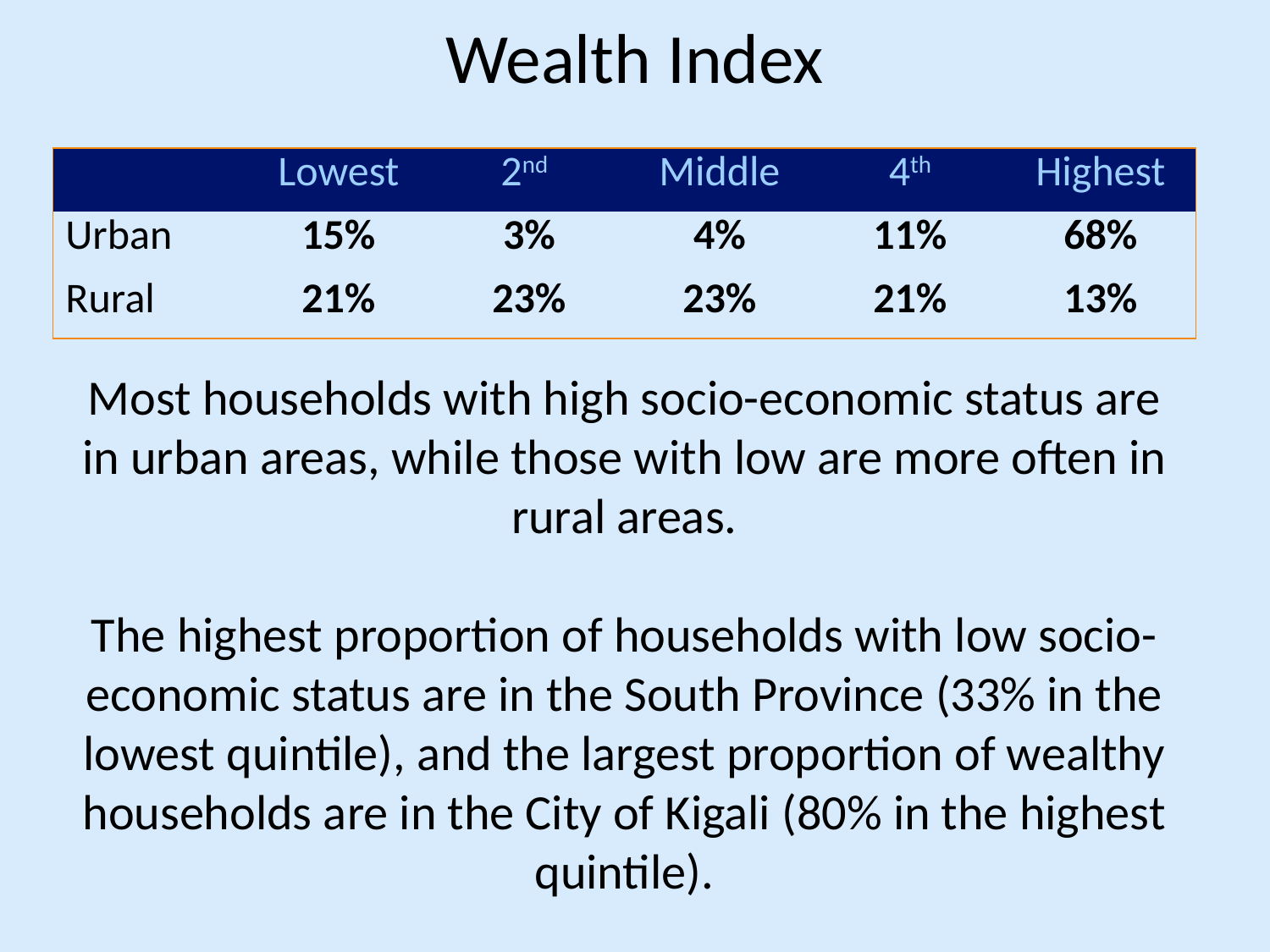

# Wealth Index
|  | Lowest | 2nd | Middle | 4th | Highest |
| --- | --- | --- | --- | --- | --- |
| Urban | 15% | 3% | 4% | 11% | 68% |
| Rural | 21% | 23% | 23% | 21% | 13% |
Most households with high socio-economic status are in urban areas, while those with low are more often in rural areas.

The highest proportion of households with low socio-economic status are in the South Province (33% in the lowest quintile), and the largest proportion of wealthy households are in the City of Kigali (80% in the highest quintile).